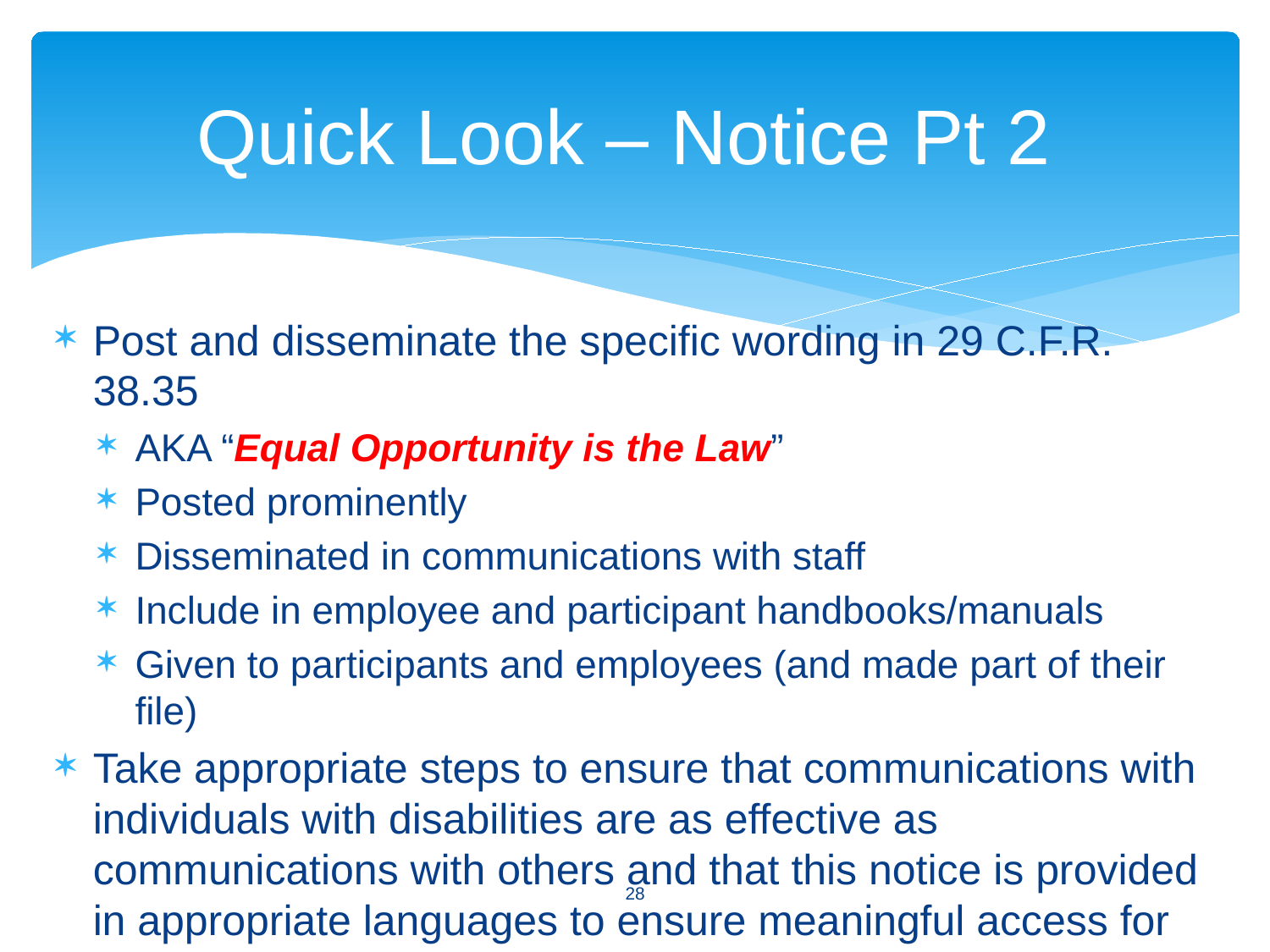

# Quick Look – Notice Pt 2
Post and disseminate the specific wording in 29 C.F.R. 38.35
AKA “Equal Opportunity is the Law”
Posted prominently
Disseminated in communications with staff
Include in employee and participant handbooks/manuals
Given to participants and employees (and made part of their file)
Take appropriate steps to ensure that communications with individuals with disabilities are as effective as communications with others and that this notice is provided in appropriate languages to ensure meaningful access for LEP individuals

28